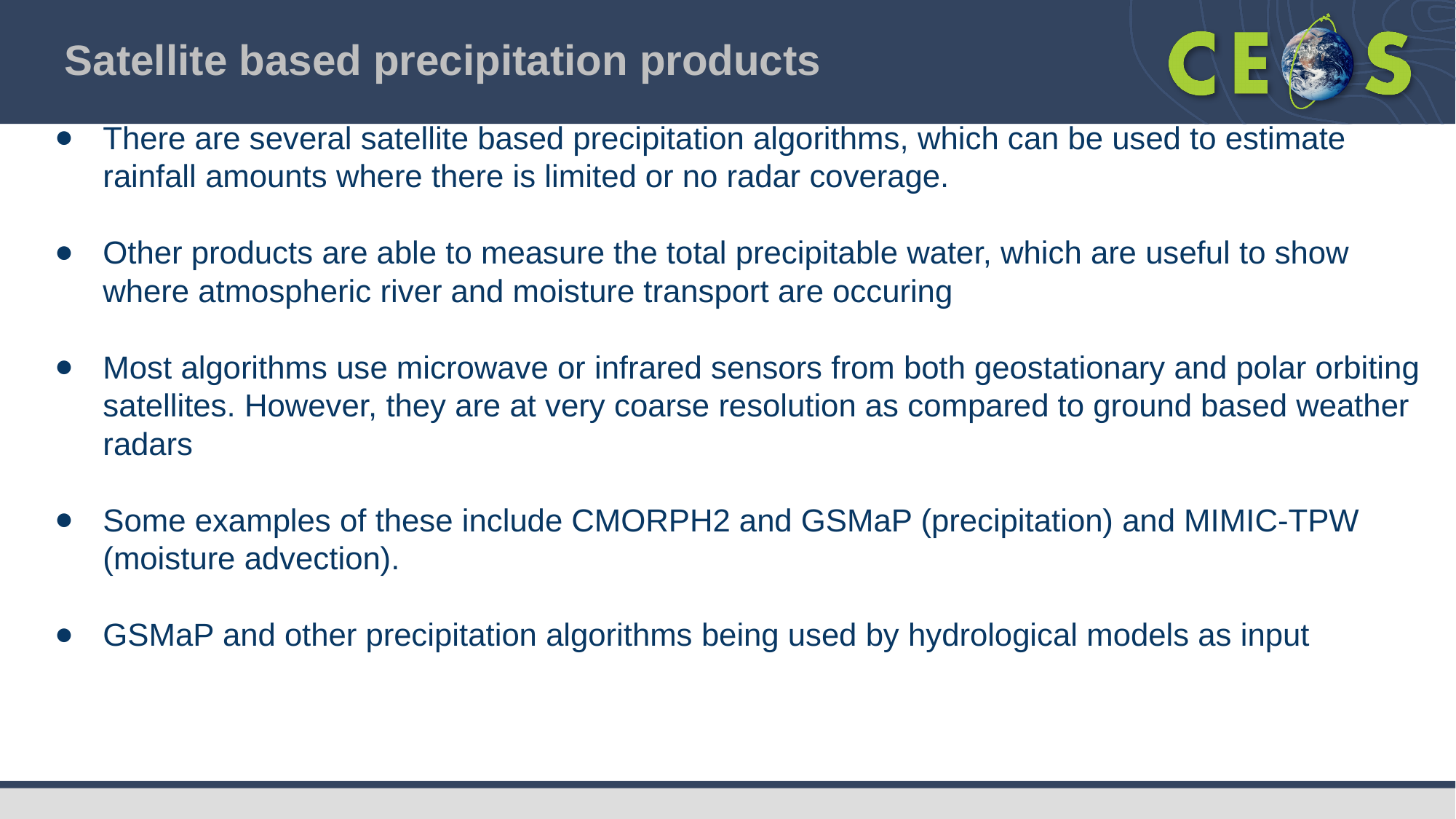

# Satellite based precipitation products
There are several satellite based precipitation algorithms, which can be used to estimate rainfall amounts where there is limited or no radar coverage.
Other products are able to measure the total precipitable water, which are useful to show where atmospheric river and moisture transport are occuring
Most algorithms use microwave or infrared sensors from both geostationary and polar orbiting satellites. However, they are at very coarse resolution as compared to ground based weather radars
Some examples of these include CMORPH2 and GSMaP (precipitation) and MIMIC-TPW (moisture advection).
GSMaP and other precipitation algorithms being used by hydrological models as input